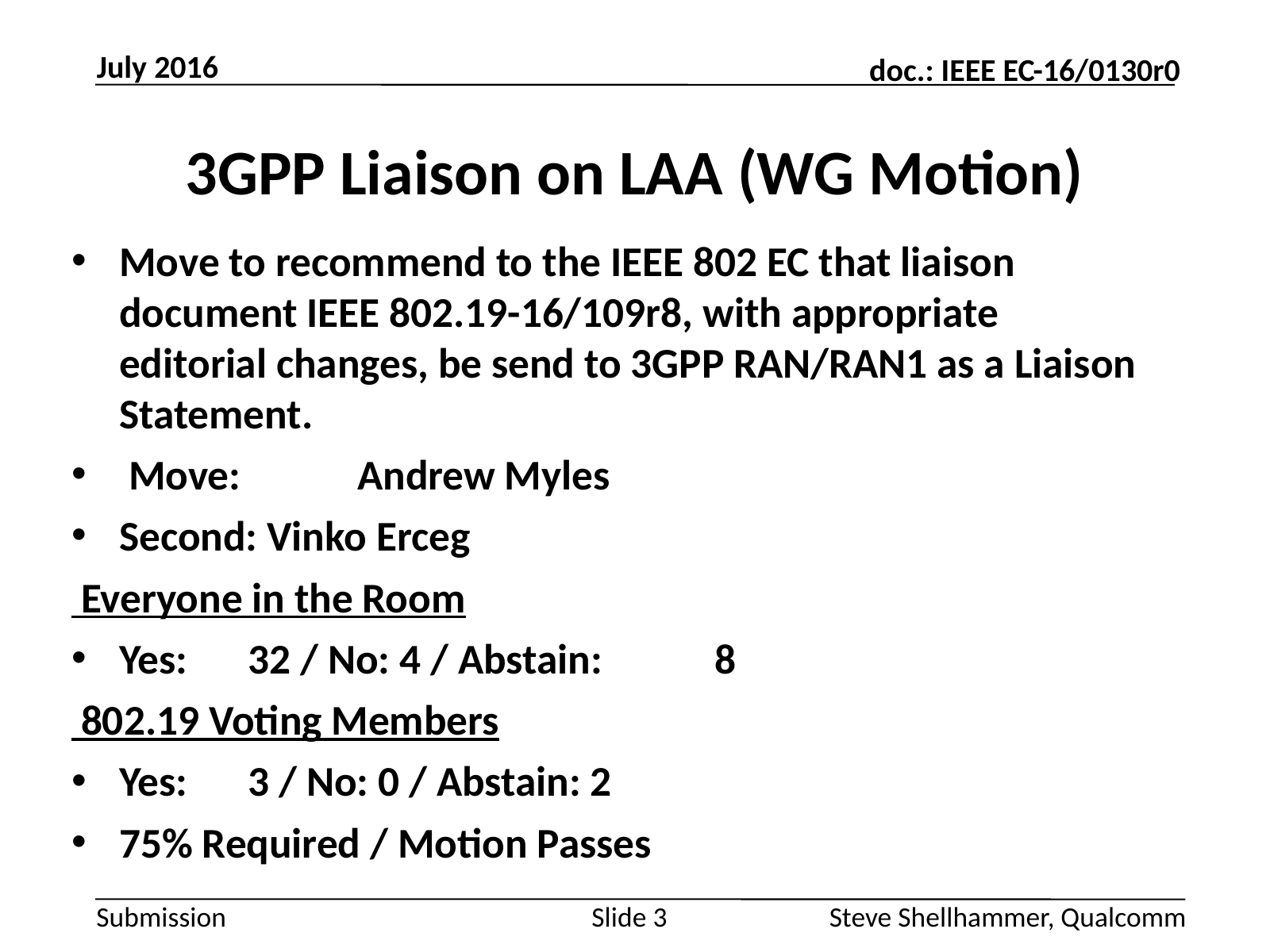

July 2016
# 3GPP Liaison on LAA (WG Motion)
Move to recommend to the IEEE 802 EC that liaison document IEEE 802.19-16/109r8, with appropriate editorial changes, be send to 3GPP RAN/RAN1 as a Liaison Statement.
 Move:	Andrew Myles
Second: Vinko Erceg
 Everyone in the Room
Yes:	 32 / No: 4 / Abstain:	8
 802.19 Voting Members
Yes:	 3 / No: 0 / Abstain: 2
75% Required / Motion Passes
Slide 3
Steve Shellhammer, Qualcomm